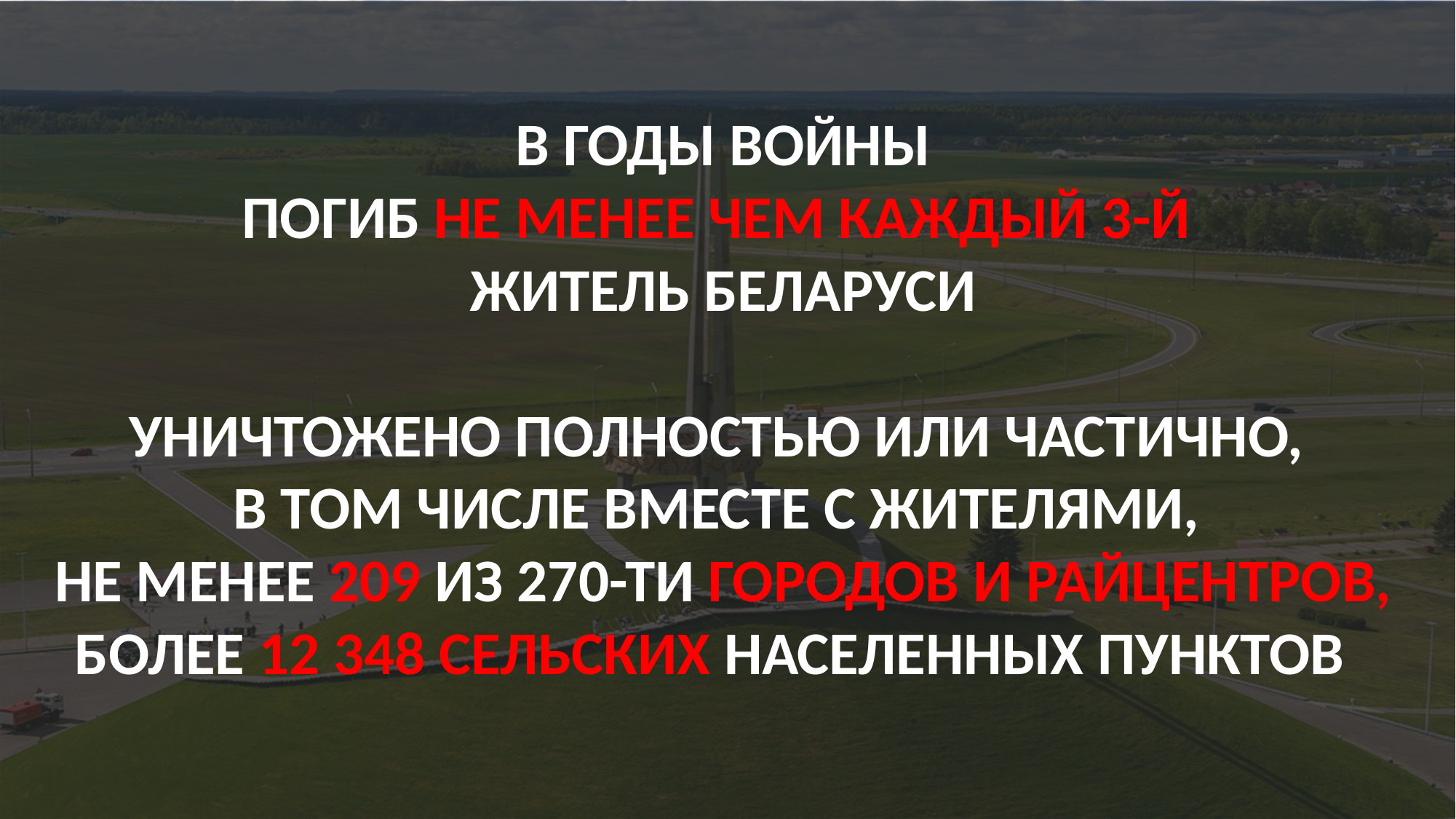

В ГОДЫ ВОЙНЫ
ПОГИБ НЕ МЕНЕЕ ЧЕМ КАЖДЫЙ 3-Й
ЖИТЕЛЬ БЕЛАРУСИ

УНИЧТОЖЕНО ПОЛНОСТЬЮ ИЛИ ЧАСТИЧНО,
В ТОМ ЧИСЛЕ ВМЕСТЕ С ЖИТЕЛЯМИ,
НЕ МЕНЕЕ 209 ИЗ 270-ТИ ГОРОДОВ И РАЙЦЕНТРОВ, БОЛЕЕ 12 348 СЕЛЬСКИХ НАСЕЛЕННЫХ ПУНКТОВ